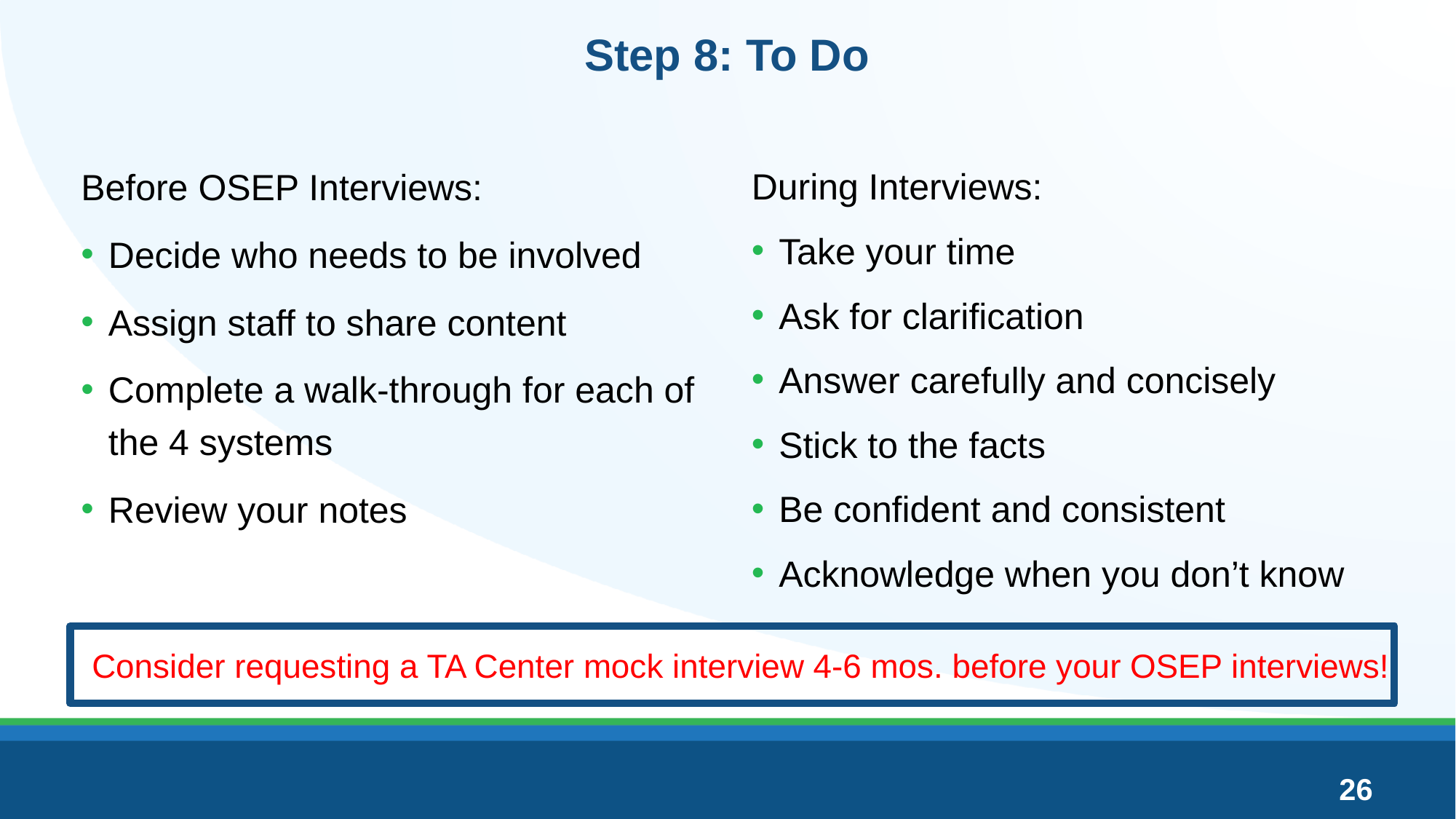

# Step 8: To Do
During Interviews:
Take your time
Ask for clarification
Answer carefully and concisely
Stick to the facts
Be confident and consistent
Acknowledge when you don’t know
Before OSEP Interviews:
Decide who needs to be involved
Assign staff to share content
Complete a walk-through for each of the 4 systems
Review your notes

 Consider requesting a TA Center mock interview 4-6 mos. before your OSEP interviews!
26